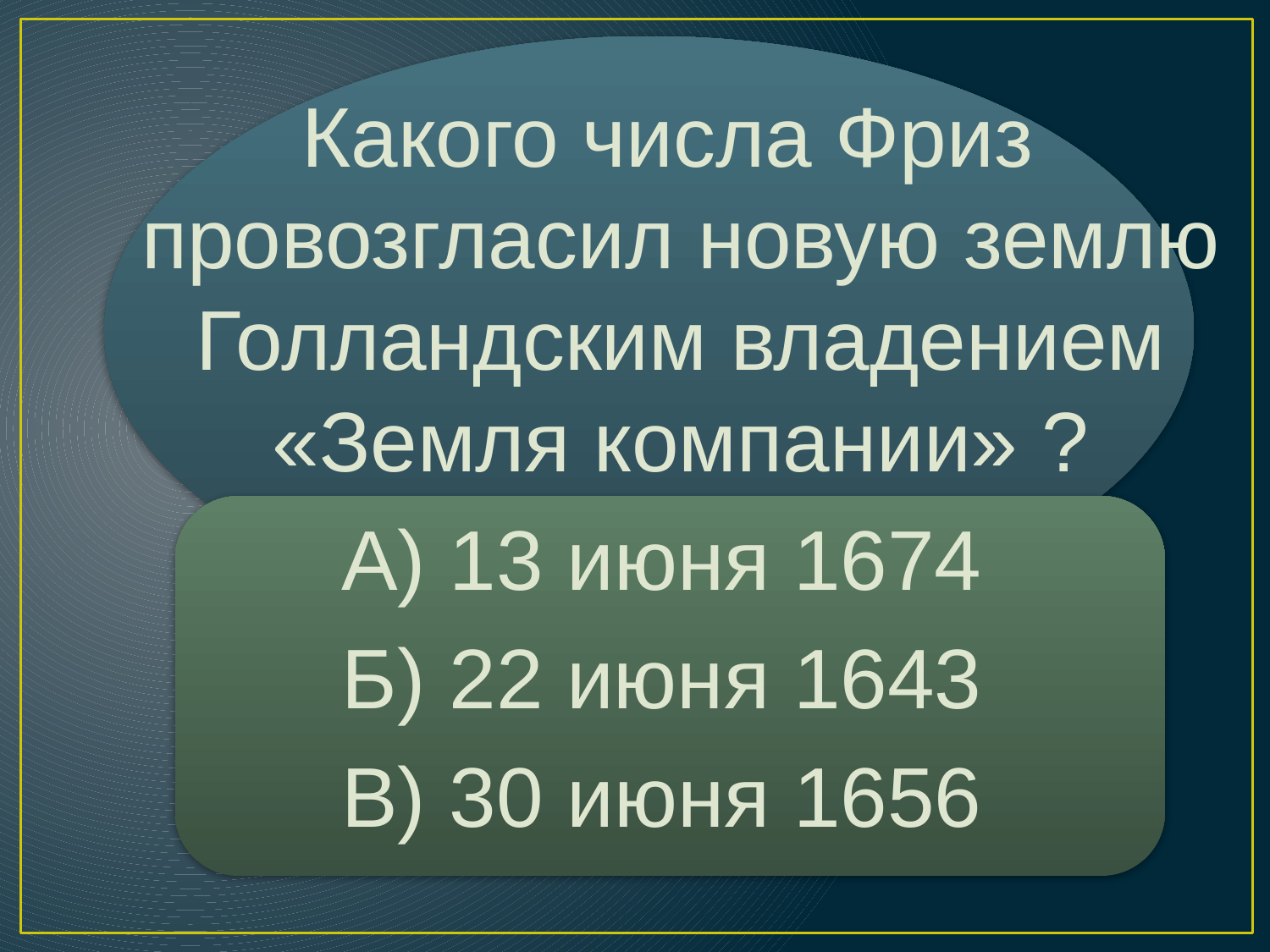

#
 Какого числа Фриз провозгласил новую землю Голландским владением «Земля компании» ?
А) 13 июня 1674
Б) 22 июня 1643
В) 30 июня 1656